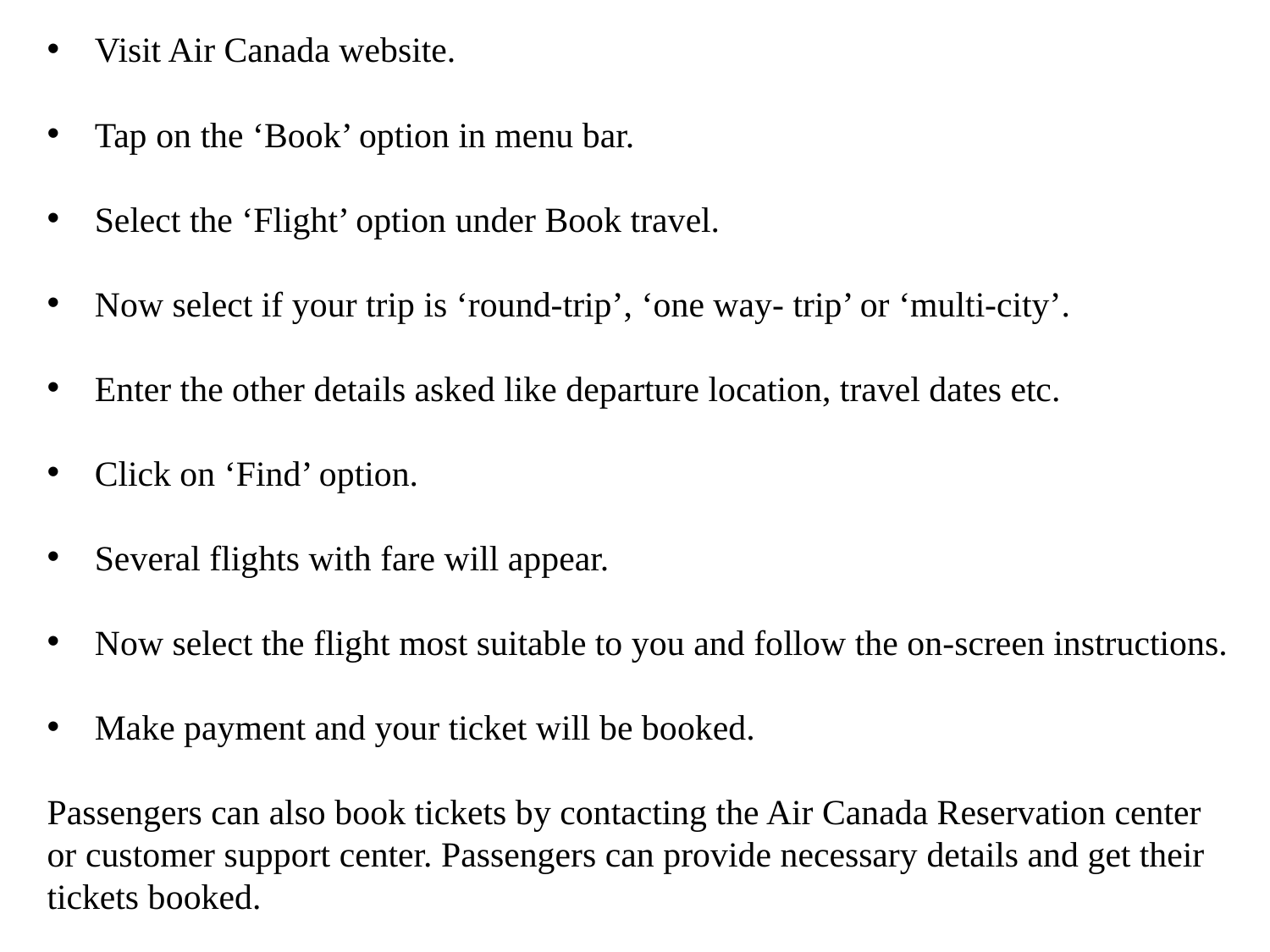

Visit Air Canada website.

Tap on the ‘Book’ option in menu bar.

Select the ‘Flight’ option under Book travel.

Now select if your trip is ‘round-trip’, ‘one way- trip’ or ‘multi-city’.

Enter the other details asked like departure location, travel dates etc.

Click on ‘Find’ option.

Several flights with fare will appear.

Now select the flight most suitable to you and follow the on-screen instructions.

Make payment and your ticket will be booked.

Passengers can also book tickets by contacting the Air Canada Reservation center or customer support center. Passengers can provide necessary details and get their tickets booked.